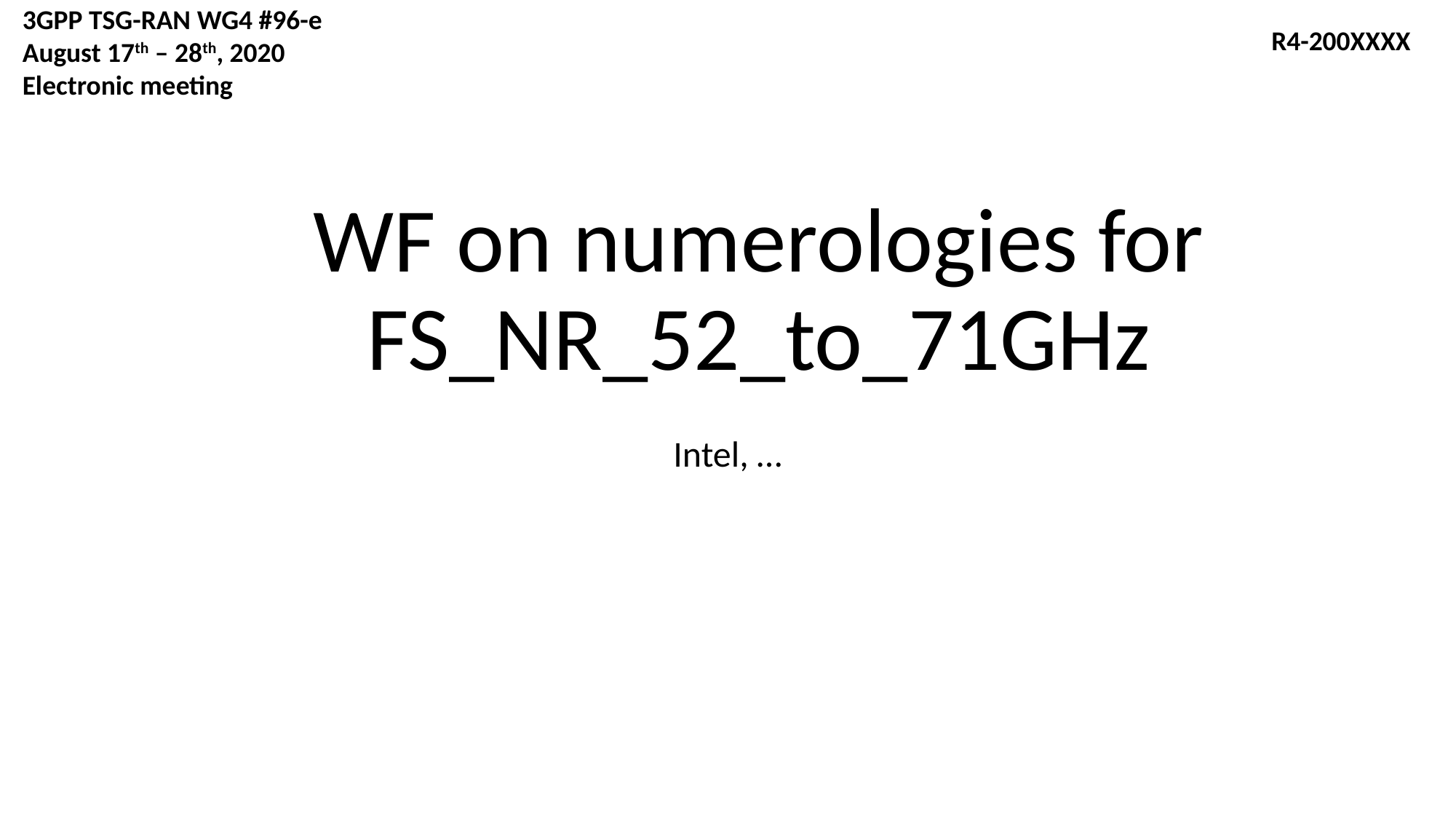

3GPP TSG-RAN WG4 #96-e
August 17th – 28th, 2020
Electronic meeting
R4-200XXXX
# WF on numerologies for FS_NR_52_to_71GHz
Intel, …